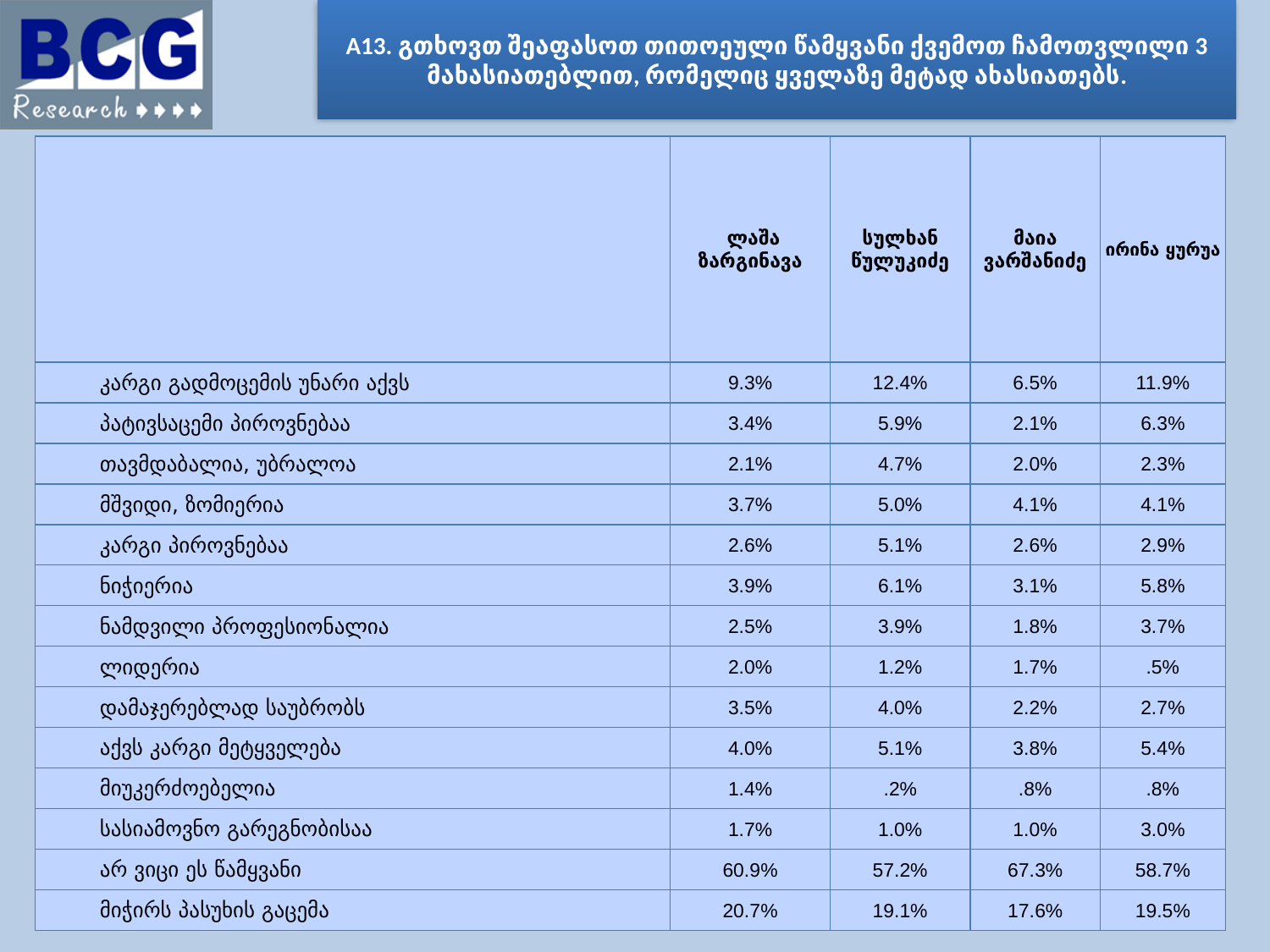

A13. გთხოვთ შეაფასოთ თითოეული წამყვანი ქვემოთ ჩამოთვლილი 3 მახასიათებლით, რომელიც ყველაზე მეტად ახასიათებს.
|  | ლაშა ზარგინავა | სულხან წულუკიძე | მაია ვარშანიძე | ირინა ყურუა |
| --- | --- | --- | --- | --- |
| კარგი გადმოცემის უნარი აქვს | 9.3% | 12.4% | 6.5% | 11.9% |
| პატივსაცემი პიროვნებაა | 3.4% | 5.9% | 2.1% | 6.3% |
| თავმდაბალია, უბრალოა | 2.1% | 4.7% | 2.0% | 2.3% |
| მშვიდი, ზომიერია | 3.7% | 5.0% | 4.1% | 4.1% |
| კარგი პიროვნებაა | 2.6% | 5.1% | 2.6% | 2.9% |
| ნიჭიერია | 3.9% | 6.1% | 3.1% | 5.8% |
| ნამდვილი პროფესიონალია | 2.5% | 3.9% | 1.8% | 3.7% |
| ლიდერია | 2.0% | 1.2% | 1.7% | .5% |
| დამაჯერებლად საუბრობს | 3.5% | 4.0% | 2.2% | 2.7% |
| აქვს კარგი მეტყველება | 4.0% | 5.1% | 3.8% | 5.4% |
| მიუკერძოებელია | 1.4% | .2% | .8% | .8% |
| სასიამოვნო გარეგნობისაა | 1.7% | 1.0% | 1.0% | 3.0% |
| არ ვიცი ეს წამყვანი | 60.9% | 57.2% | 67.3% | 58.7% |
| მიჭირს პასუხის გაცემა | 20.7% | 19.1% | 17.6% | 19.5% |